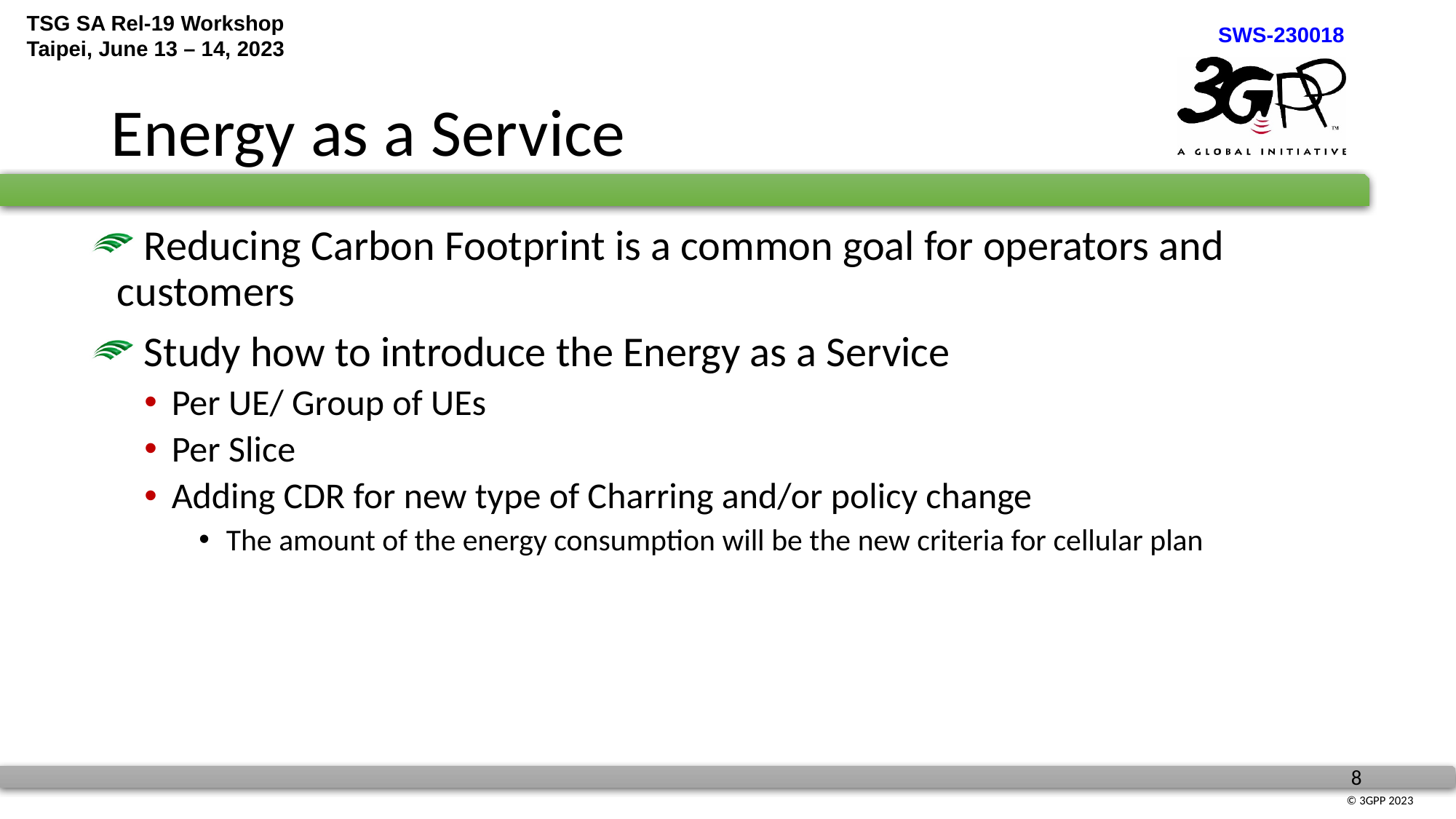

# Energy as a Service
 Reducing Carbon Footprint is a common goal for operators and customers
 Study how to introduce the Energy as a Service
Per UE/ Group of UEs
Per Slice
Adding CDR for new type of Charring and/or policy change
The amount of the energy consumption will be the new criteria for cellular plan